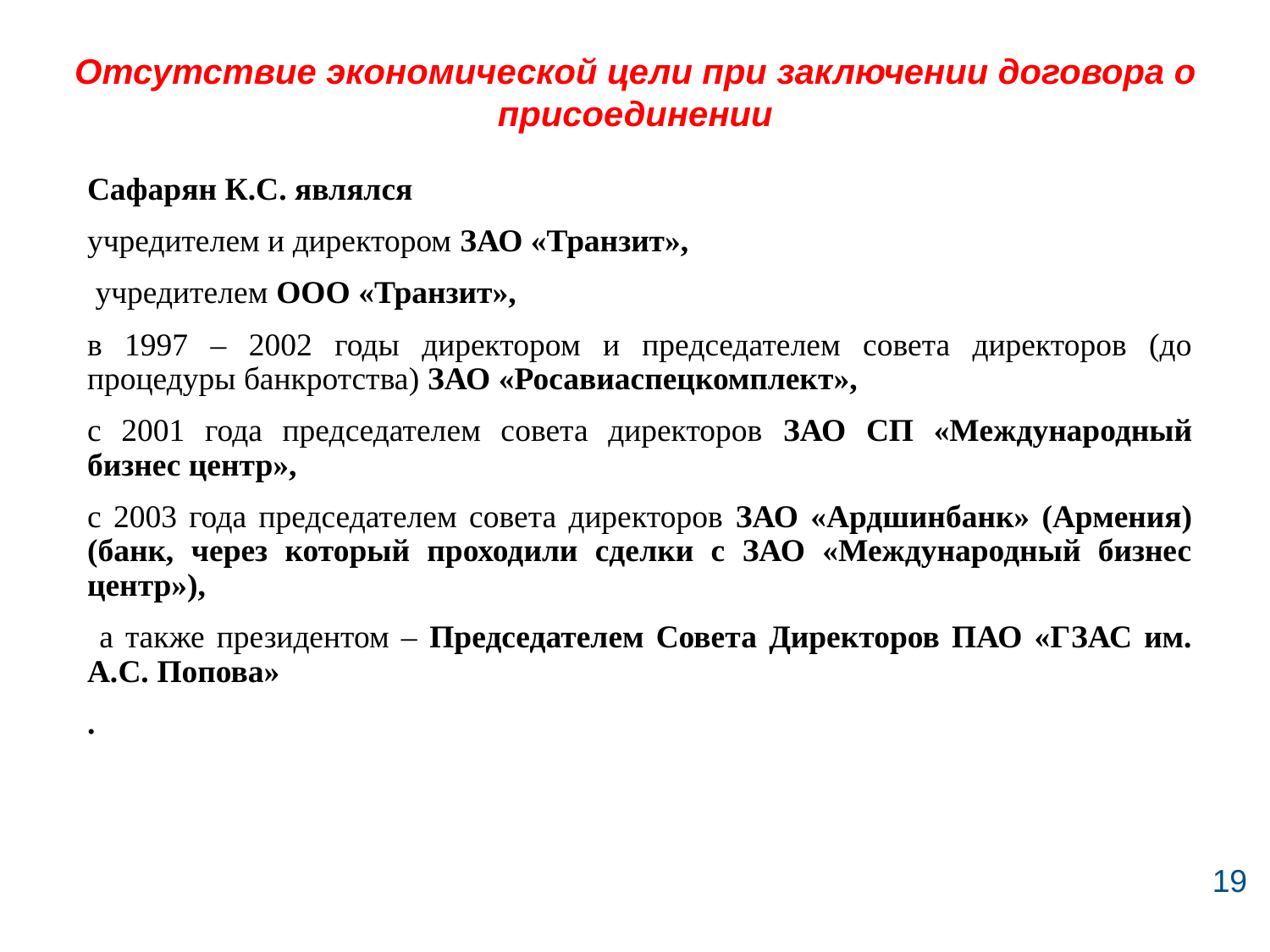

# Отсутствие экономической цели при заключении договора о присоединении
Сафарян К.С. являлся
учредителем и директором ЗАО «Транзит»,
 учредителем ООО «Транзит»,
в 1997 – 2002 годы директором и председателем совета директоров (до процедуры банкротства) ЗАО «Росавиаспецкомплект»,
с 2001 года председателем совета директоров ЗАО СП «Международный бизнес центр»,
с 2003 года председателем совета директоров ЗАО «Ардшинбанк» (Армения) (банк, через который проходили сделки с ЗАО «Международный бизнес центр»),
 а также президентом – Председателем Совета Директоров ПАО «ГЗАС им. А.С. Попова»
.